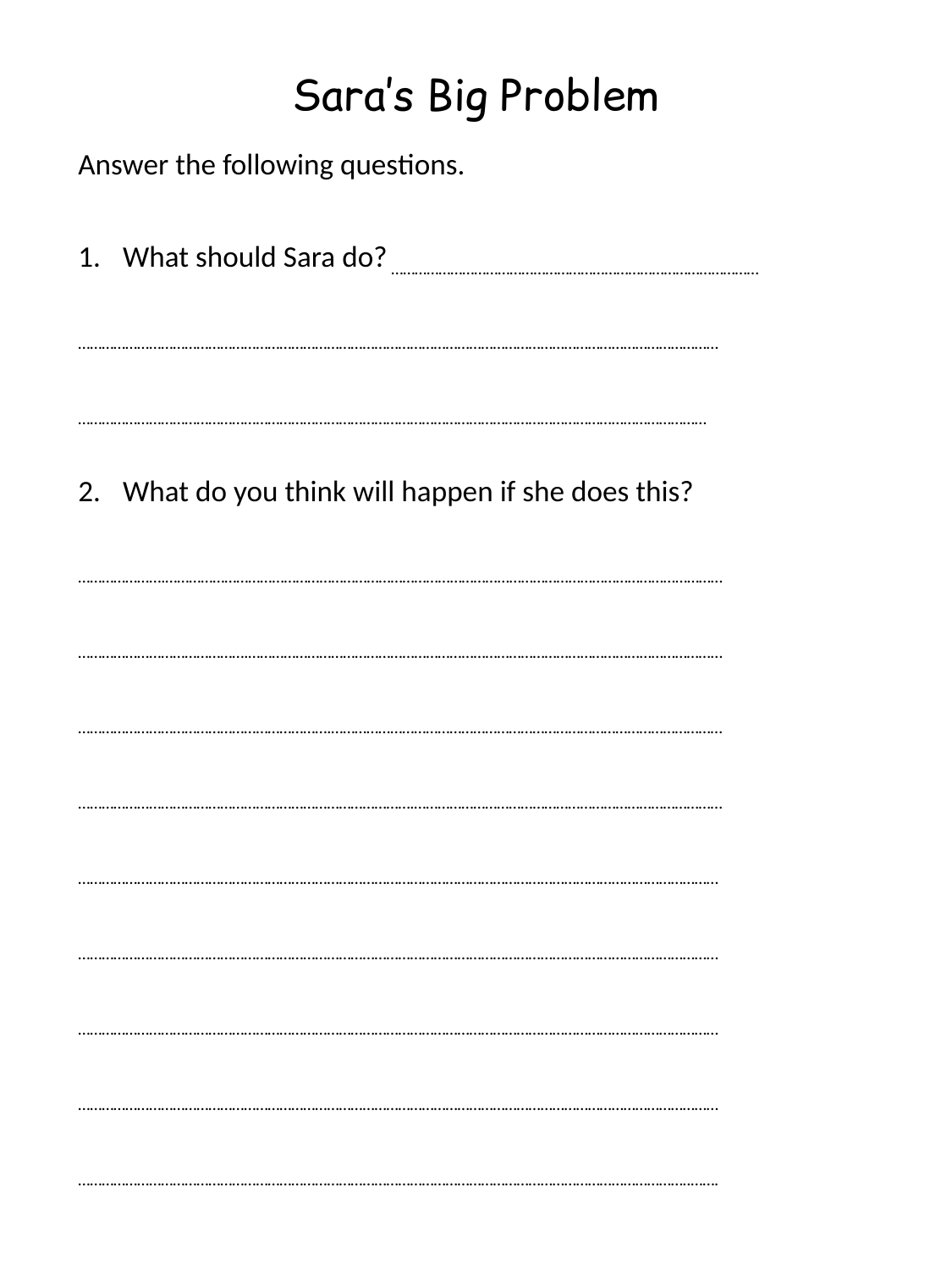

# Sara’s Big Problem
Answer the following questions.

What should Sara do? …………………………………………………………………………………

………………………………………………………………………………………………………………………………………………

……………………………………………………………………………………………………………………………………………

What do you think will happen if she does this?

………………….……………………………………………………………………………………………………………………………

…………………………………….…………………………………………………………………………………………………………

……………………………………………………….………………………………………………………………………………………

………………………………………………………………………….……………………………………………………………………

………………………………………………………………………………………………………………………………………………

………………………………………………………………………………………………………………………………………………

………………………………………………………………………………………………………………………………………………

………………………………………………………………………………………………………………………………………………

………………………………………………………………………………………………………………………………………..…….